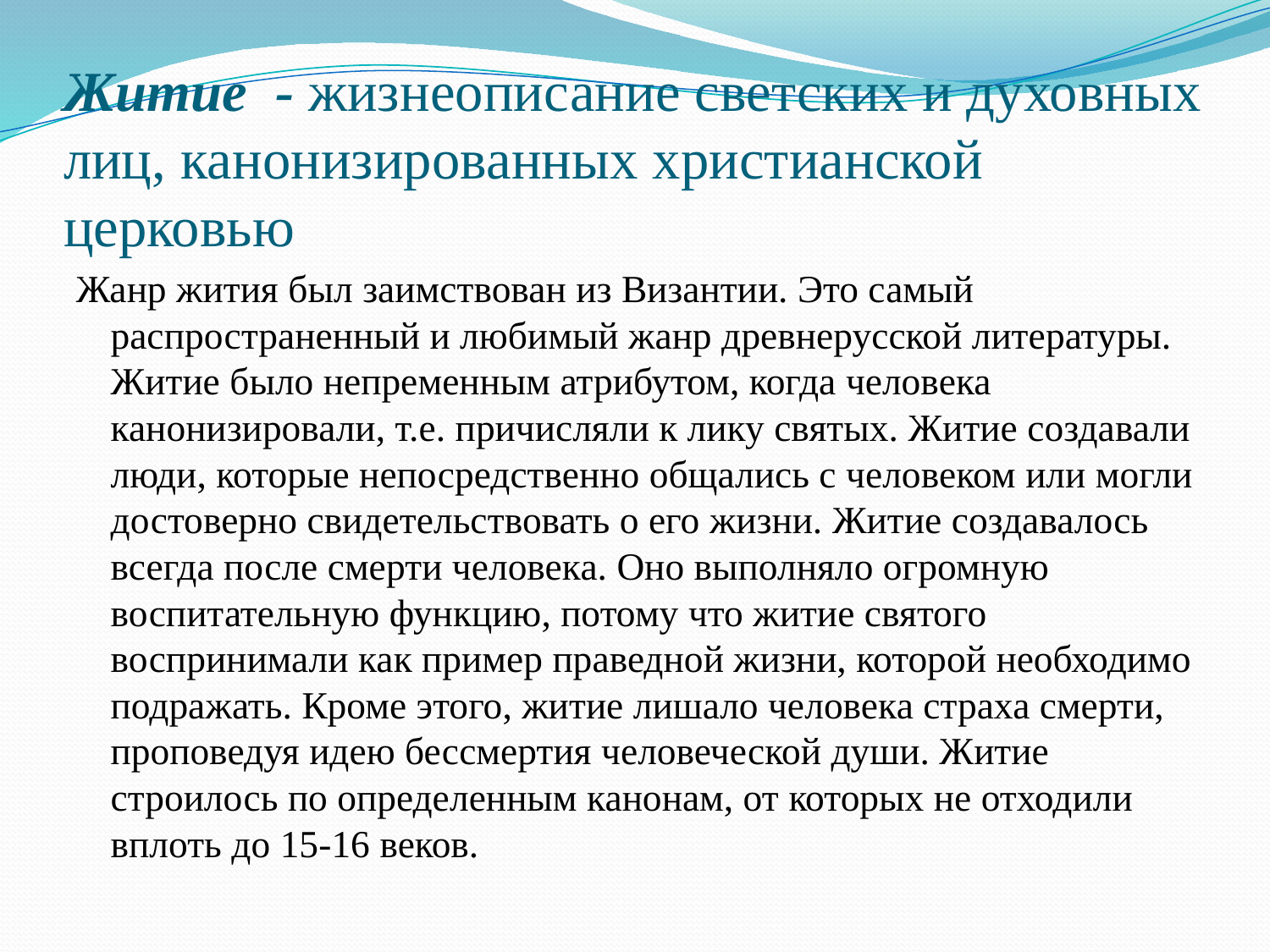

# Житие  - жизнеописание светских и духовных лиц, канонизированных христианской церковью
Жанр жития был заимствован из Византии. Это самый распространенный и любимый жанр древнерусской литературы. Житие было непременным атрибутом, когда человека канонизировали, т.е. причисляли к лику святых. Житие создавали люди, которые непосредственно общались с человеком или могли достоверно свидетельствовать о его жизни. Житие создавалось всегда после смерти человека. Оно выполняло огромную воспитательную функцию, потому что житие святого воспринимали как пример праведной жизни, которой необходимо подражать. Кроме этого, житие лишало человека страха смерти, проповедуя идею бессмертия человеческой души. Житие строилось по определенным канонам, от которых не отходили вплоть до 15-16 веков.